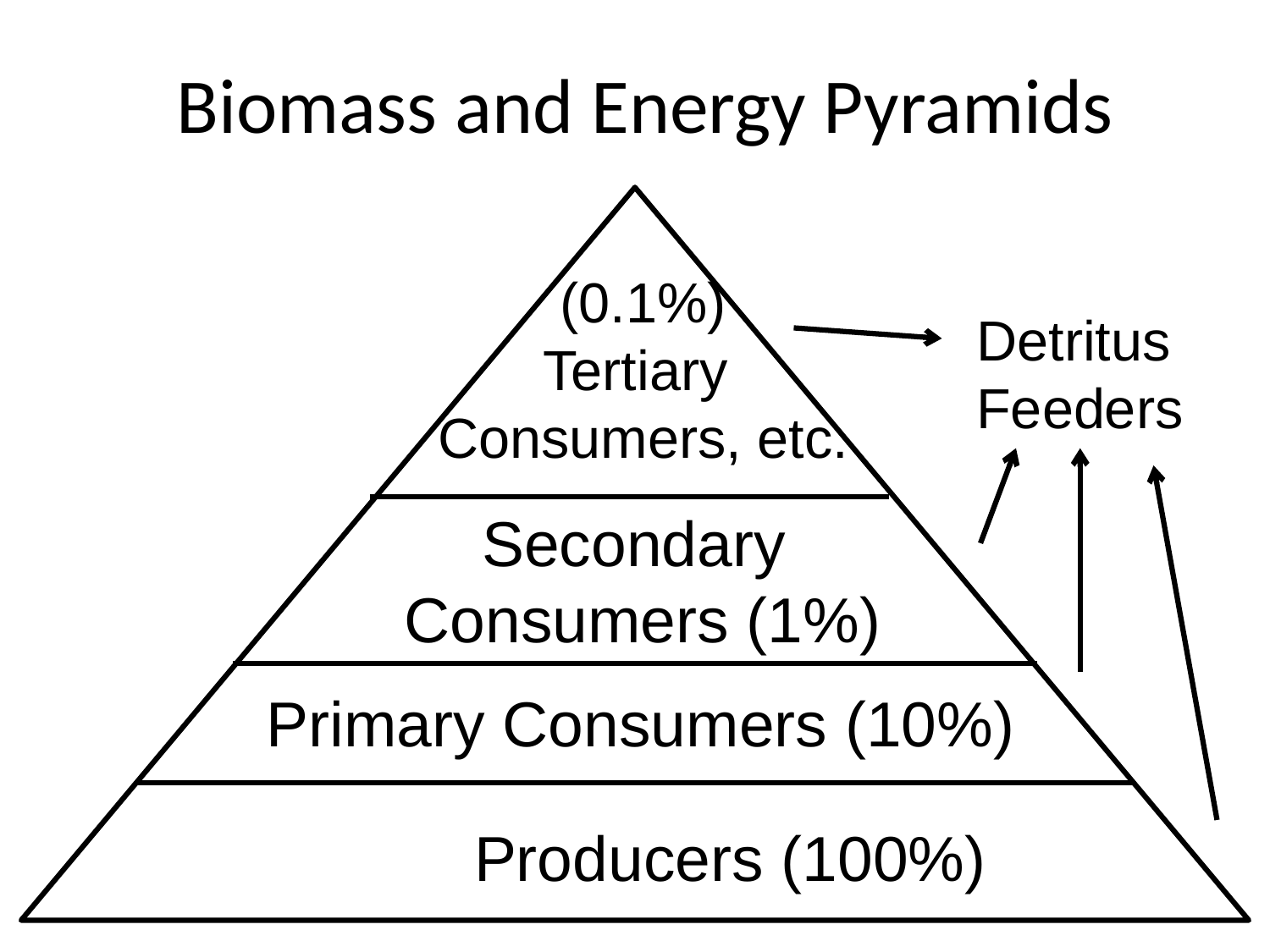

Biomass and Energy Pyramids

(0.1%)
Tertiary
Consumers, etc.
Detritus
Feeders
Secondary
Consumers (1%)
Primary Consumers (10%)
Producers (100%)